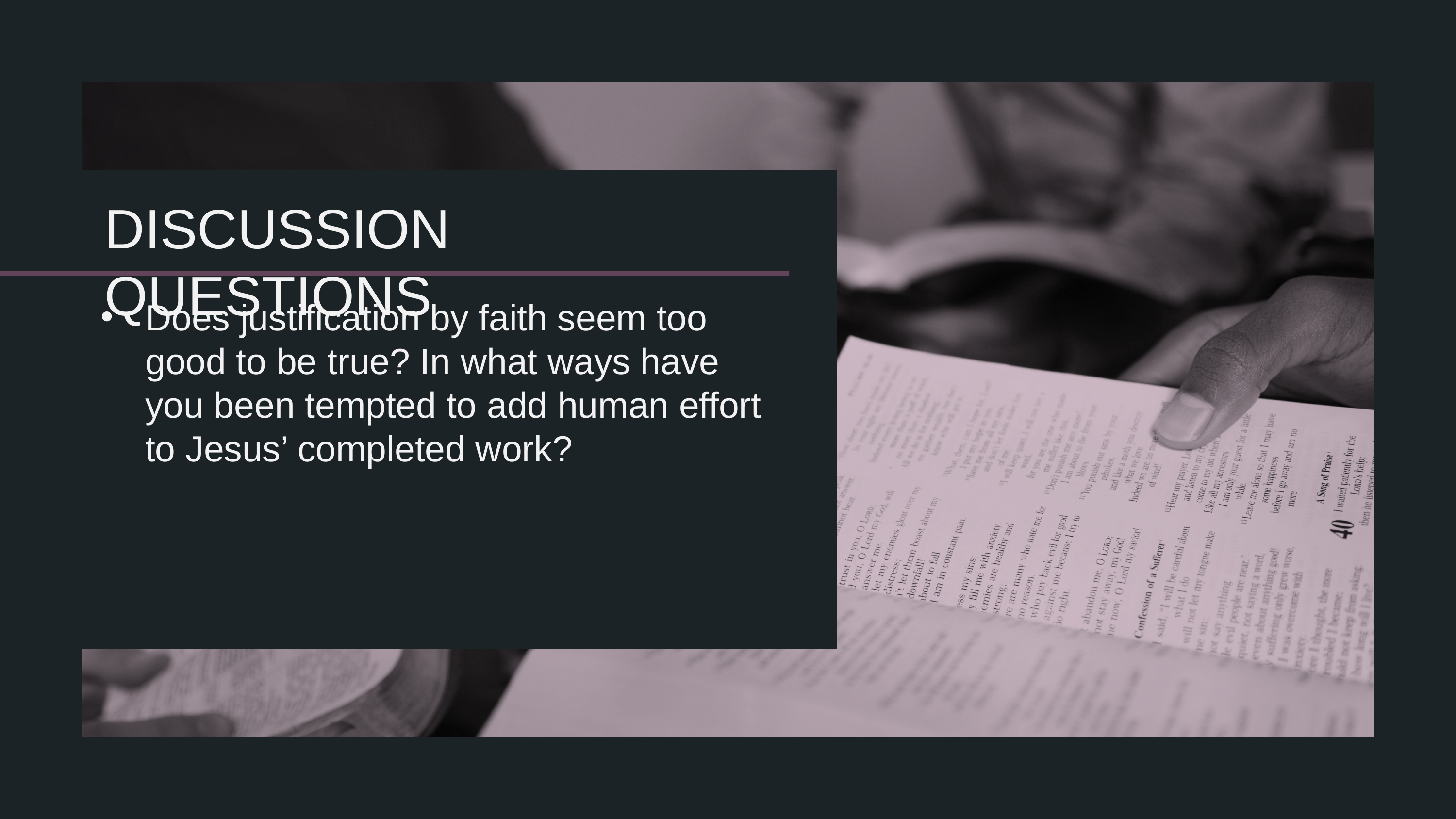

Does justification by faith seem too good to be true? In what ways have you been tempted to add human effort to Jesus’ completed work?